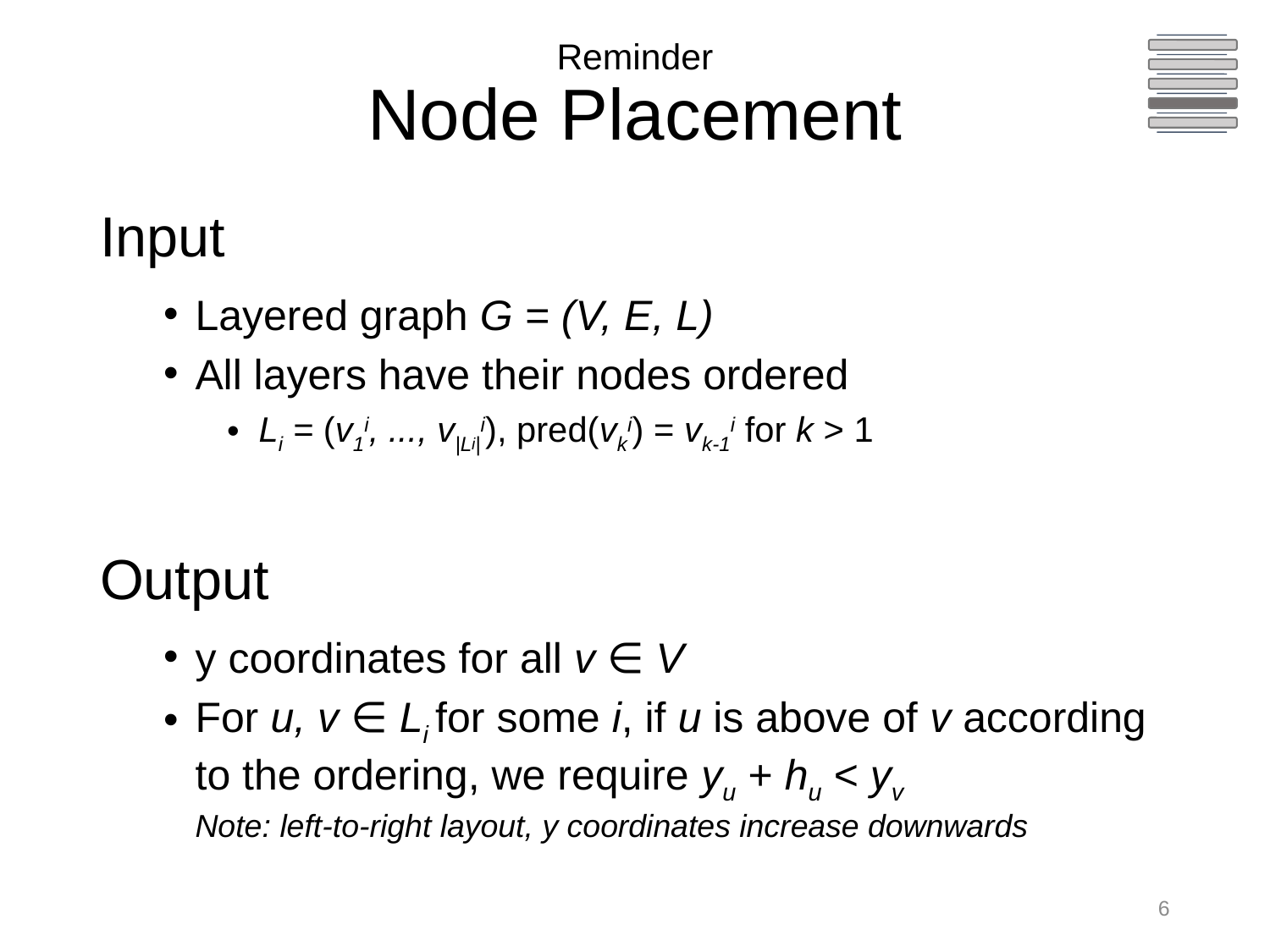

# Reminder Node Placement
Input
Layered graph G = (V, E, L)
All layers have their nodes ordered
Li = (v1i, ..., v|Li|i), pred(vki) = vk-1i for k > 1

Output
y coordinates for all v ∈ V
For u, v ∈ Li for some i, if u is above of v according to the ordering, we require yu + hu < yv
Note: left-to-right layout, y coordinates increase downwards
6